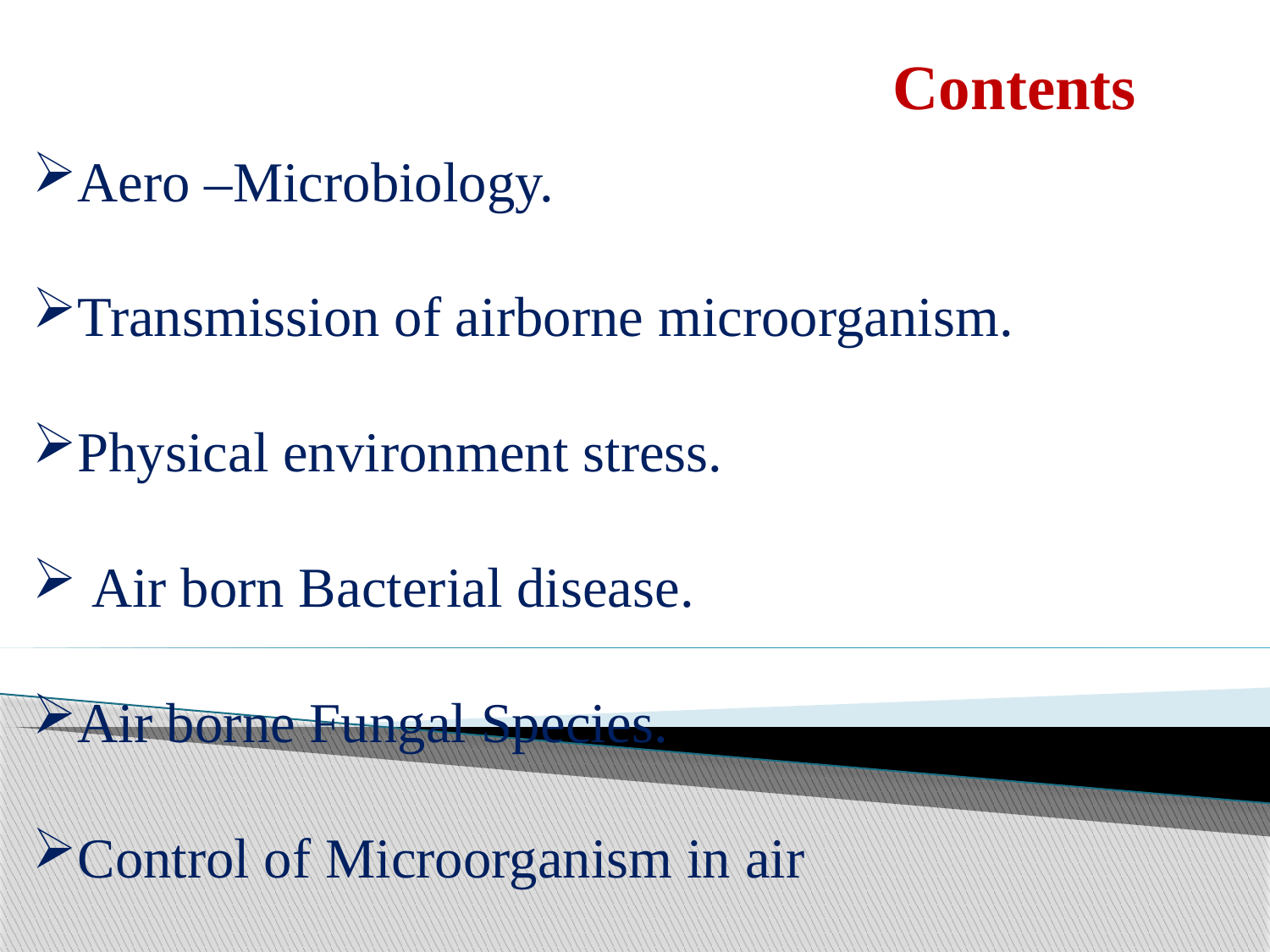

# Contents
Aero –Microbiology.

Transmission of airborne microorganism.

Physical environment stress.

 Air born Bacterial disease.

Air borne Fungal Species.

Control of Microorganism in air